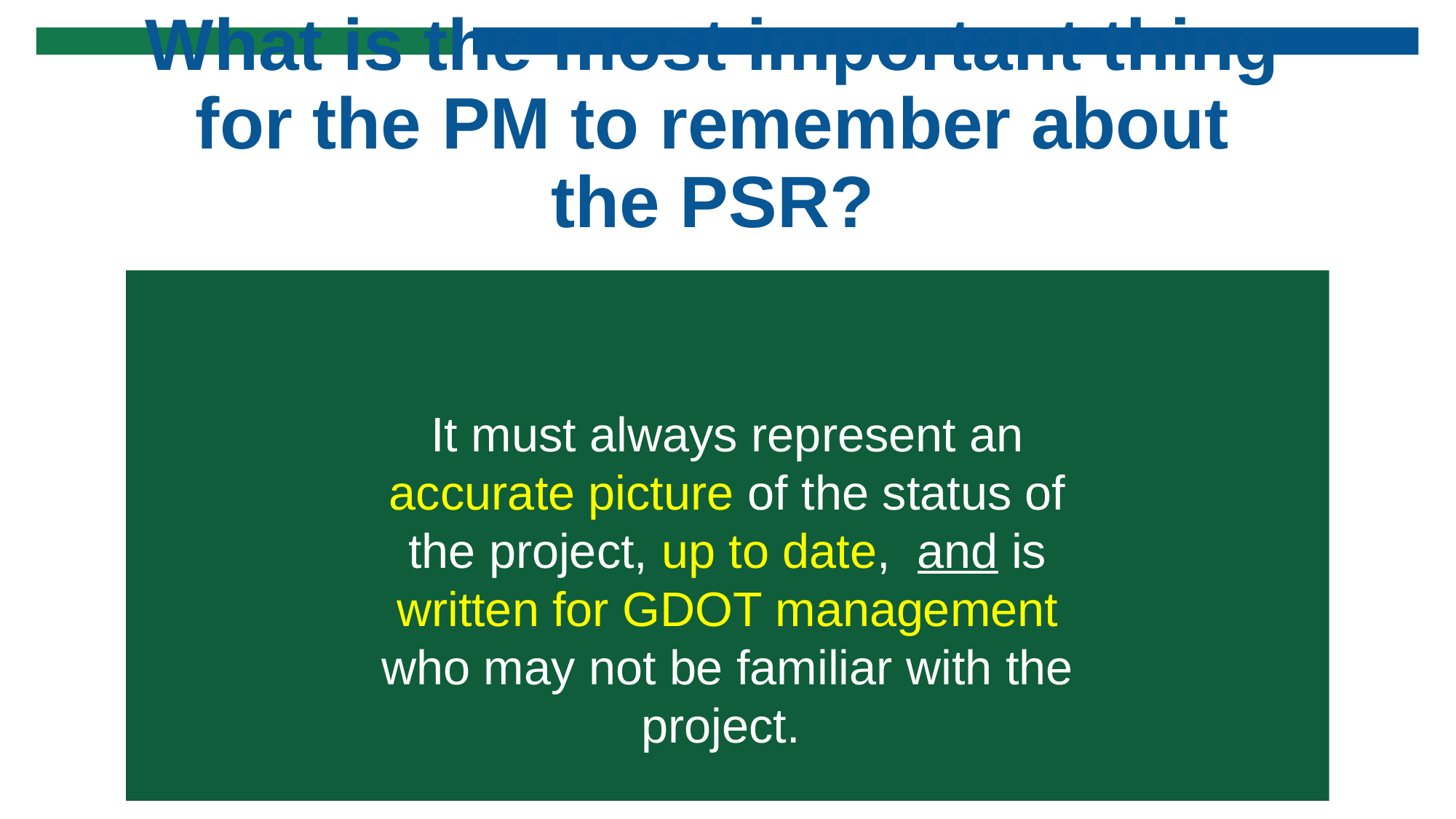

# What is the most important thing for the PM to remember about the PSR?

It must always represent an accurate picture of the status of the project, up to date,  and is written for GDOT management who may not be familiar with the project.